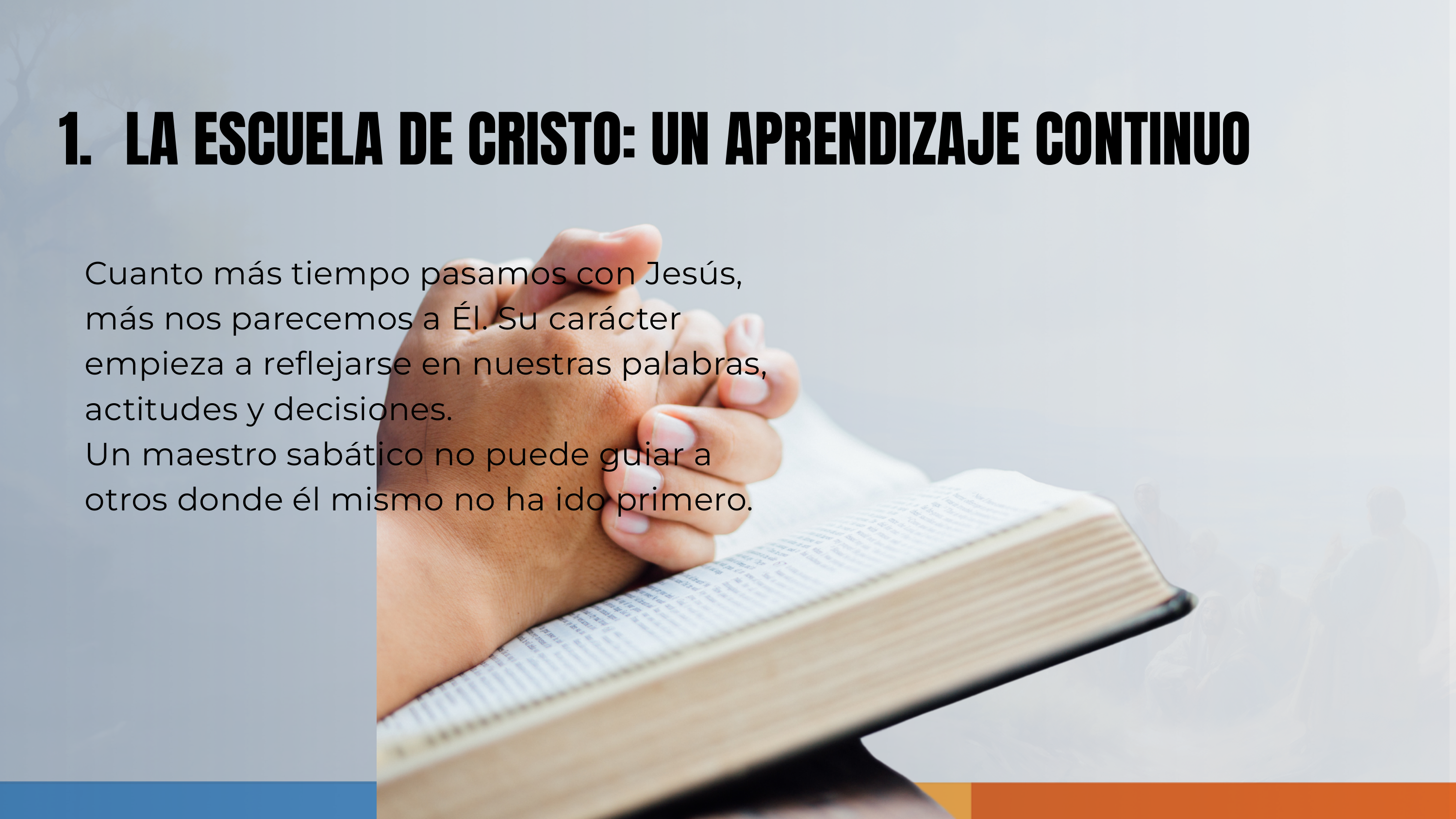

LA ESCUELA DE CRISTO: UN APRENDIZAJE CONTINUO
Cuanto más tiempo pasamos con Jesús, más nos parecemos a Él. Su carácter empieza a reflejarse en nuestras palabras, actitudes y decisiones.
Un maestro sabático no puede guiar a otros donde él mismo no ha ido primero.